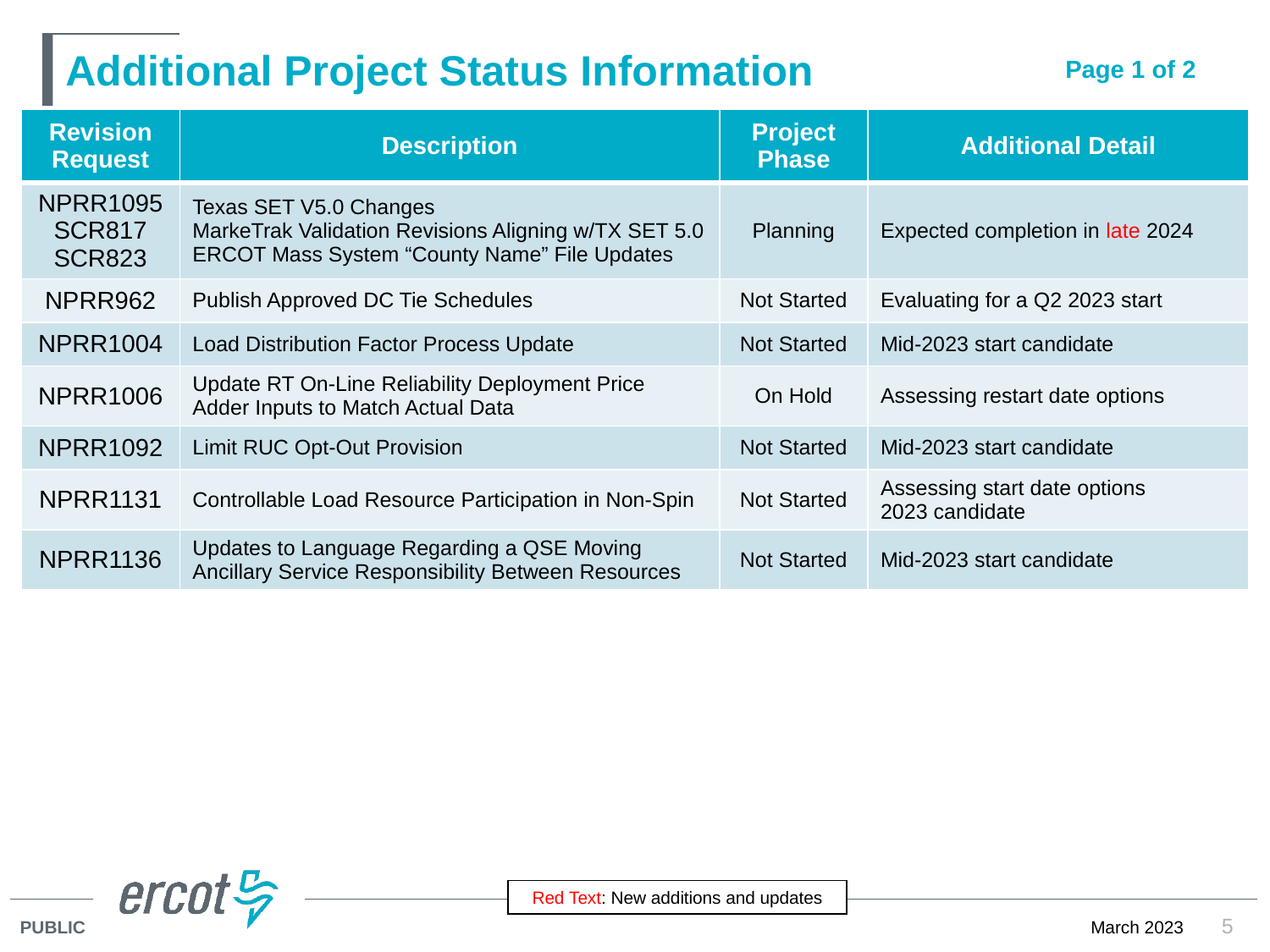

# Additional Project Status Information
Page 1 of 2
| Revision Request | Description | Project Phase | Additional Detail |
| --- | --- | --- | --- |
| NPRR1095 SCR817 SCR823 | Texas SET V5.0 Changes MarkeTrak Validation Revisions Aligning w/TX SET 5.0 ERCOT Mass System “County Name” File Updates | Planning | Expected completion in late 2024 |
| NPRR962 | Publish Approved DC Tie Schedules | Not Started | Evaluating for a Q2 2023 start |
| NPRR1004 | Load Distribution Factor Process Update | Not Started | Mid-2023 start candidate |
| NPRR1006 | Update RT On-Line Reliability Deployment Price Adder Inputs to Match Actual Data | On Hold | Assessing restart date options |
| NPRR1092 | Limit RUC Opt-Out Provision | Not Started | Mid-2023 start candidate |
| NPRR1131 | Controllable Load Resource Participation in Non-Spin | Not Started | Assessing start date options 2023 candidate |
| NPRR1136 | Updates to Language Regarding a QSE Moving Ancillary Service Responsibility Between Resources | Not Started | Mid-2023 start candidate |
Red Text: New additions and updates
5